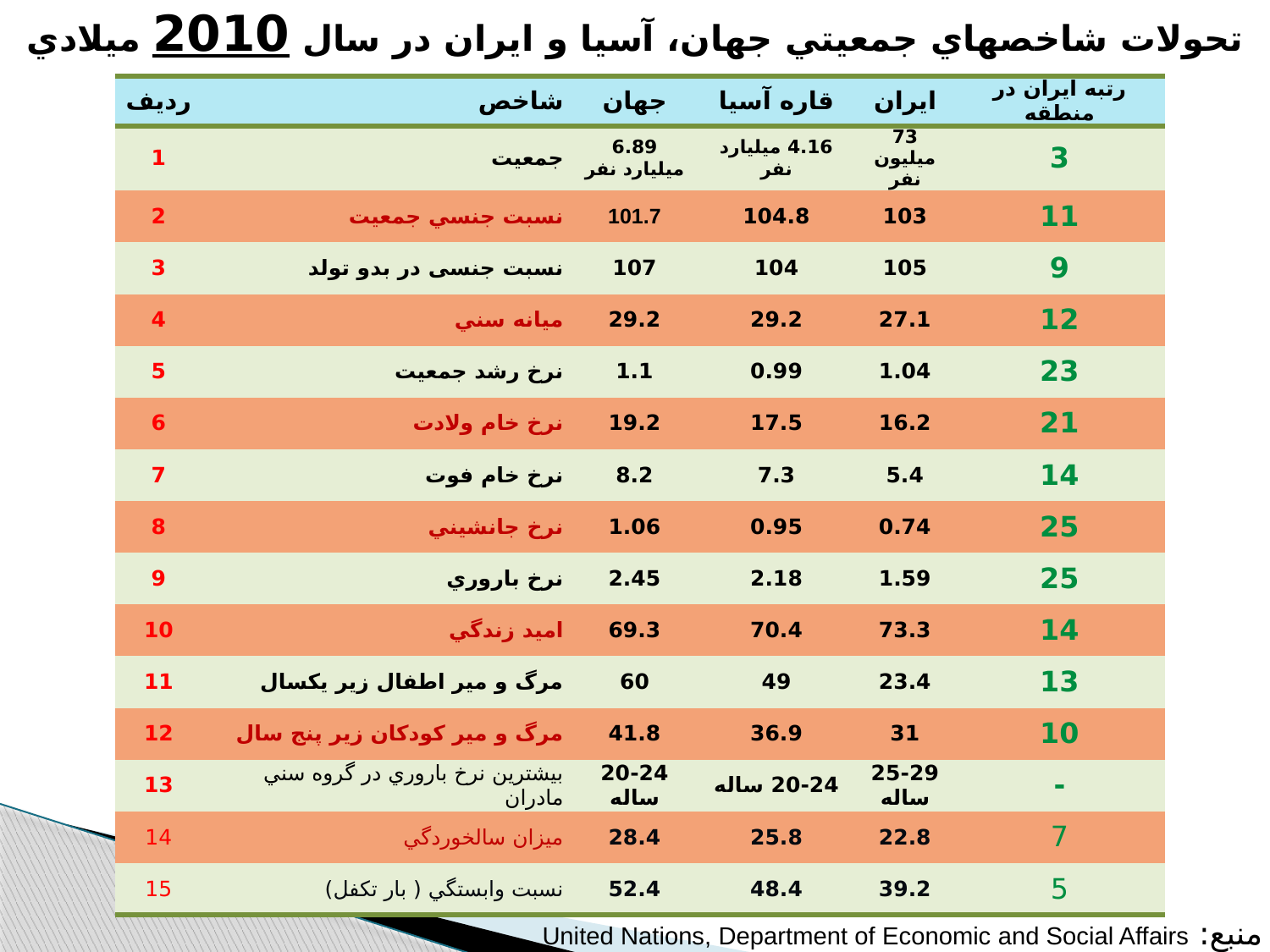

تحولات شاخصهاي جمعيتي جهان، آسيا و ايران در سال 2010 ميلادي
| رديف | شاخص | جهان | قاره آسيا | ايران | رتبه ايران در منطقه |
| --- | --- | --- | --- | --- | --- |
| 1 | جمعيت | 6.89 ميليارد نفر | 4.16 ميليارد نفر | 73 ميليون نفر | 3 |
| 2 | نسبت جنسي جمعيت | 101.7 | 104.8 | 103 | 11 |
| 3 | نسبت جنسی در بدو تولد | 107 | 104 | 105 | 9 |
| 4 | ميانه سني | 29.2 | 29.2 | 27.1 | 12 |
| 5 | نرخ رشد جمعيت | 1.1 | 0.99 | 1.04 | 23 |
| 6 | نرخ خام ولادت | 19.2 | 17.5 | 16.2 | 21 |
| 7 | نرخ خام فوت | 8.2 | 7.3 | 5.4 | 14 |
| 8 | نرخ جانشيني | 1.06 | 0.95 | 0.74 | 25 |
| 9 | نرخ باروري | 2.45 | 2.18 | 1.59 | 25 |
| 10 | اميد زندگي | 69.3 | 70.4 | 73.3 | 14 |
| 11 | مرگ و مير اطفال زير يکسال | 60 | 49 | 23.4 | 13 |
| 12 | مرگ و مير کودکان زير پنج سال | 41.8 | 36.9 | 31 | 10 |
| 13 | بيشترين نرخ باروري در گروه سني مادران | 20-24 ساله | 20-24 ساله | 25-29 ساله | - |
| 14 | ميزان سالخوردگي | 28.4 | 25.8 | 22.8 | 7 |
| 15 | نسبت وابستگي ( بار تکفل) | 52.4 | 48.4 | 39.2 | 5 |
منبع: United Nations, Department of Economic and Social Affairs